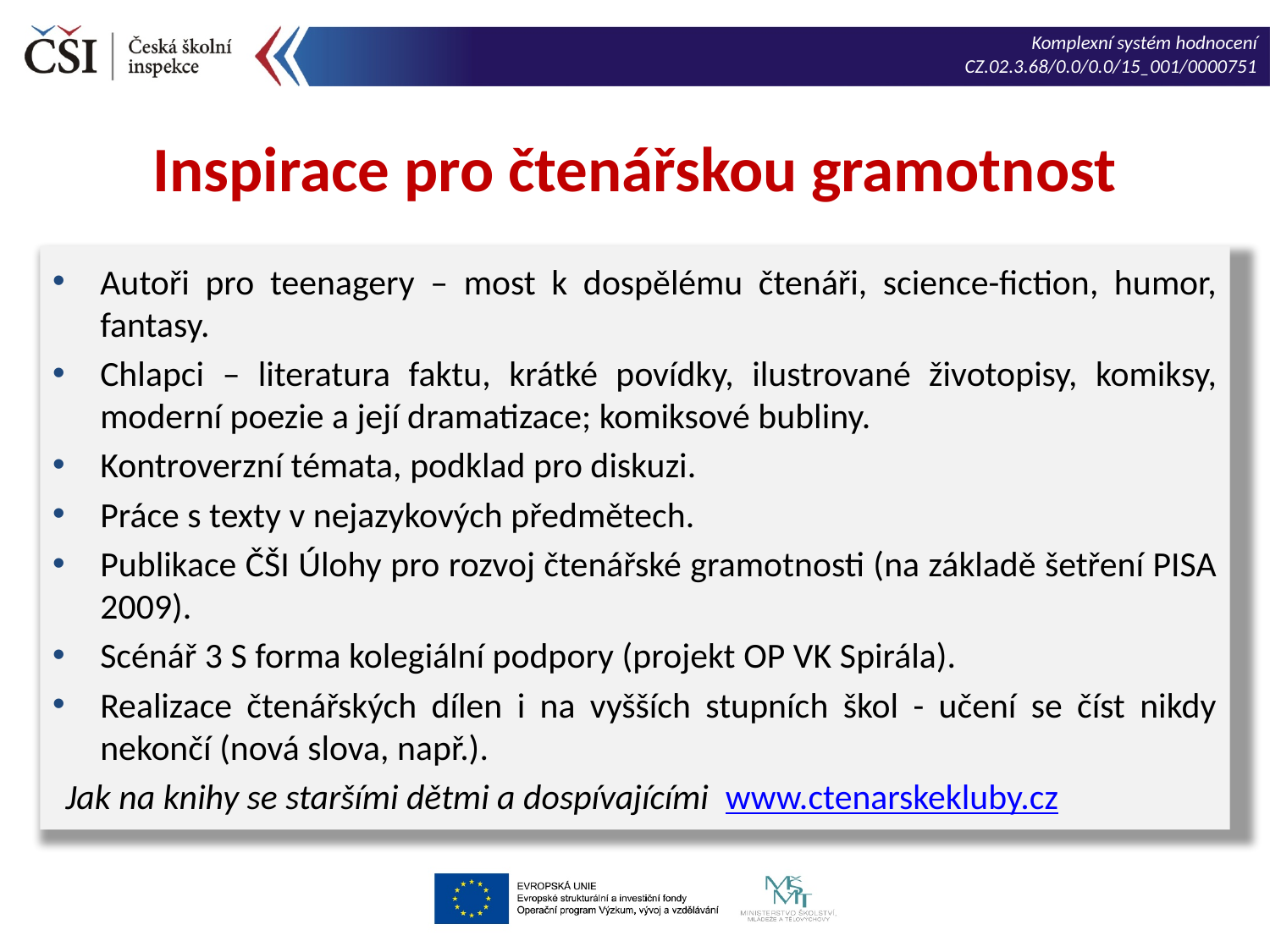

Inspirace pro čtenářskou gramotnost
Autoři pro teenagery – most k dospělému čtenáři, science-fiction, humor, fantasy.
Chlapci – literatura faktu, krátké povídky, ilustrované životopisy, komiksy, moderní poezie a její dramatizace; komiksové bubliny.
Kontroverzní témata, podklad pro diskuzi.
Práce s texty v nejazykových předmětech.
Publikace ČŠI Úlohy pro rozvoj čtenářské gramotnosti (na základě šetření PISA 2009).
Scénář 3 S forma kolegiální podpory (projekt OP VK Spirála).
Realizace čtenářských dílen i na vyšších stupních škol - učení se číst nikdy nekončí (nová slova, např.).
Jak na knihy se staršími dětmi a dospívajícími  www.ctenarskekluby.cz